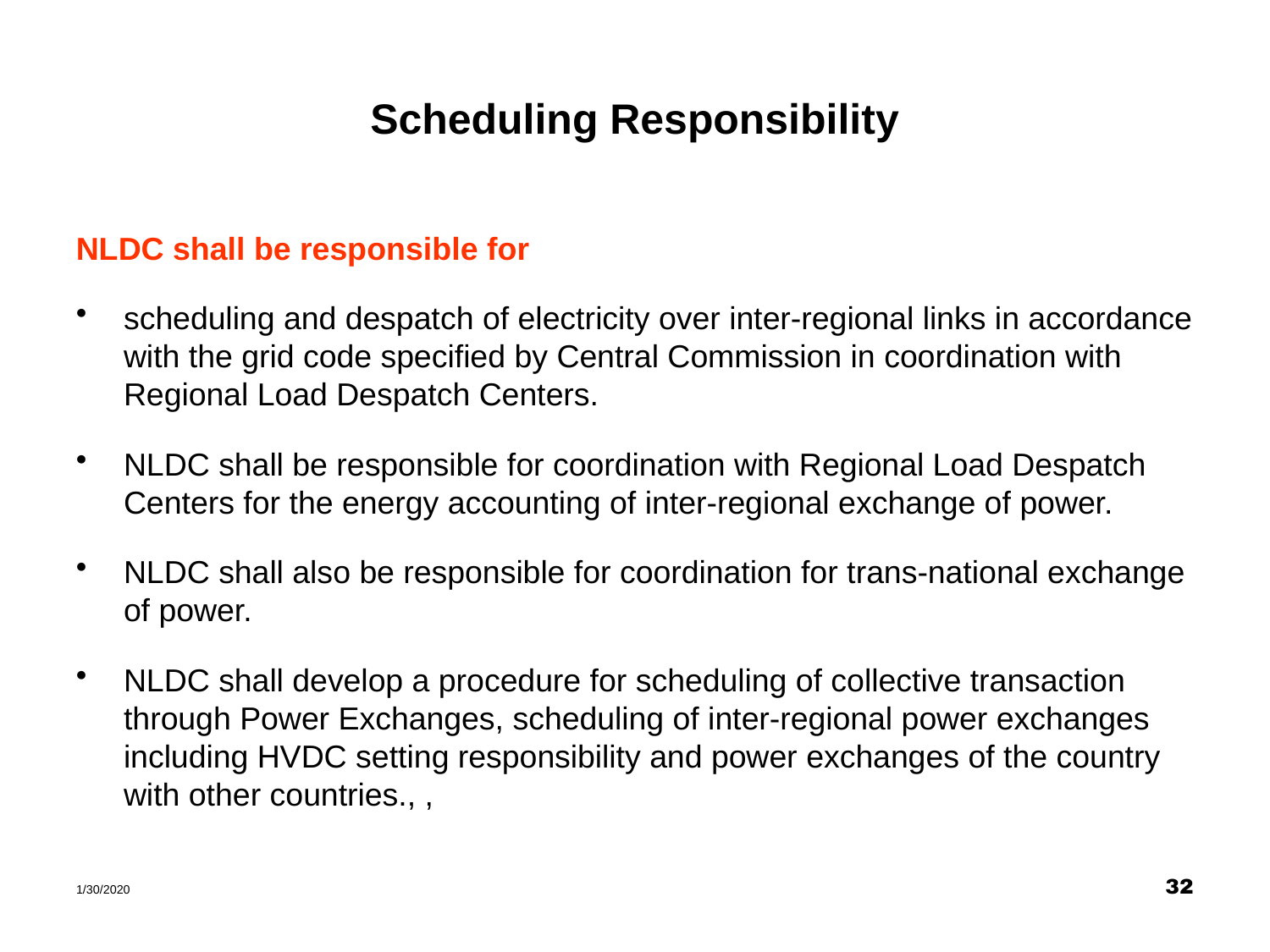

# Scheduling Responsibility
NLDC shall be responsible for
scheduling and despatch of electricity over inter-regional links in accordance with the grid code specified by Central Commission in coordination with Regional Load Despatch Centers.
NLDC shall be responsible for coordination with Regional Load Despatch Centers for the energy accounting of inter-regional exchange of power.
NLDC shall also be responsible for coordination for trans-national exchange of power.
NLDC shall develop a procedure for scheduling of collective transaction through Power Exchanges, scheduling of inter-regional power exchanges including HVDC setting responsibility and power exchanges of the country with other countries., ,
1/30/2020
32